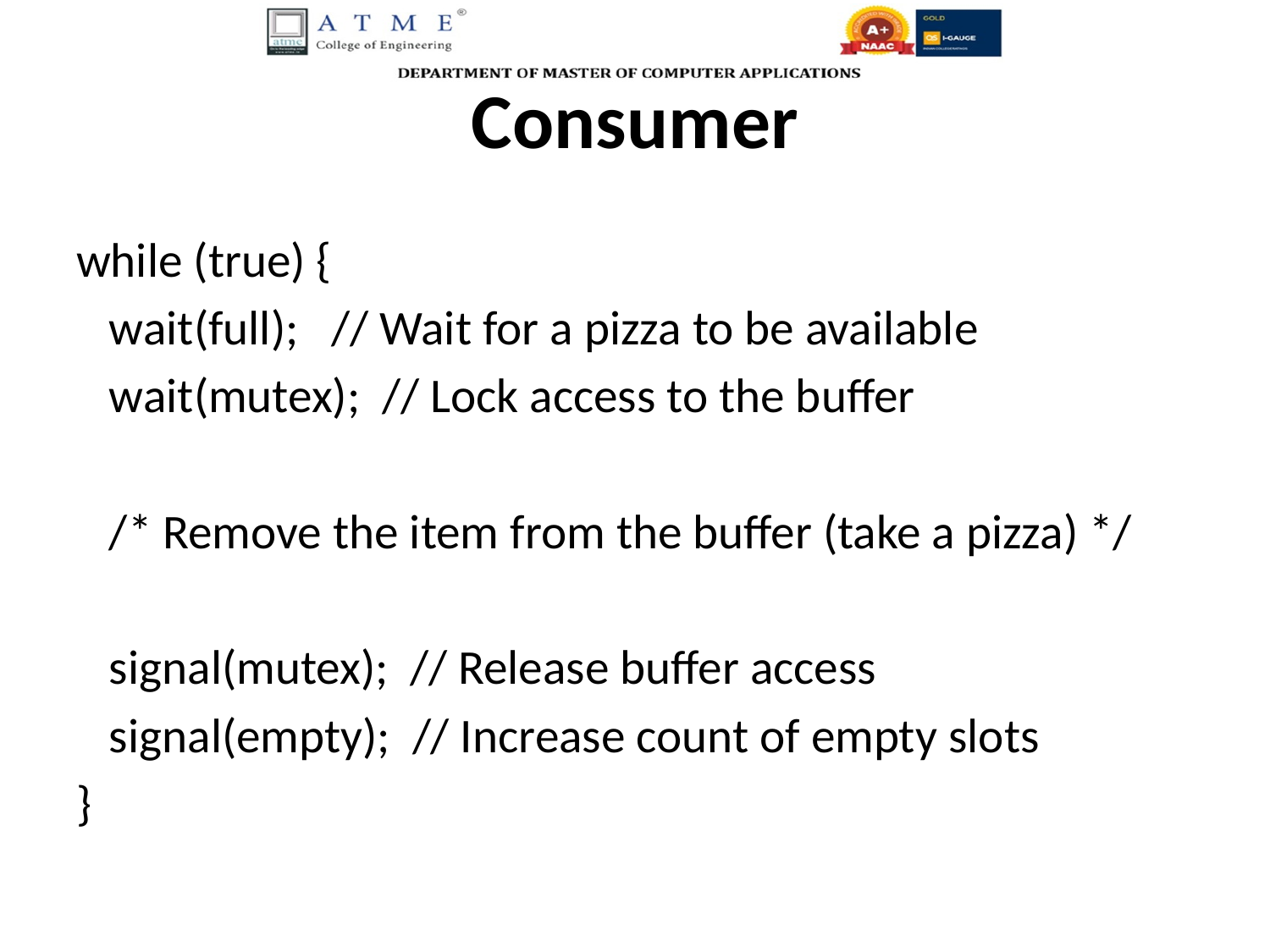

# Consumer
while (true) {
   wait(full);   // Wait for a pizza to be available
   wait(mutex);  // Lock access to the buffer

   /* Remove the item from the buffer (take a pizza) */

   signal(mutex);  // Release buffer access
   signal(empty);  // Increase count of empty slots
}